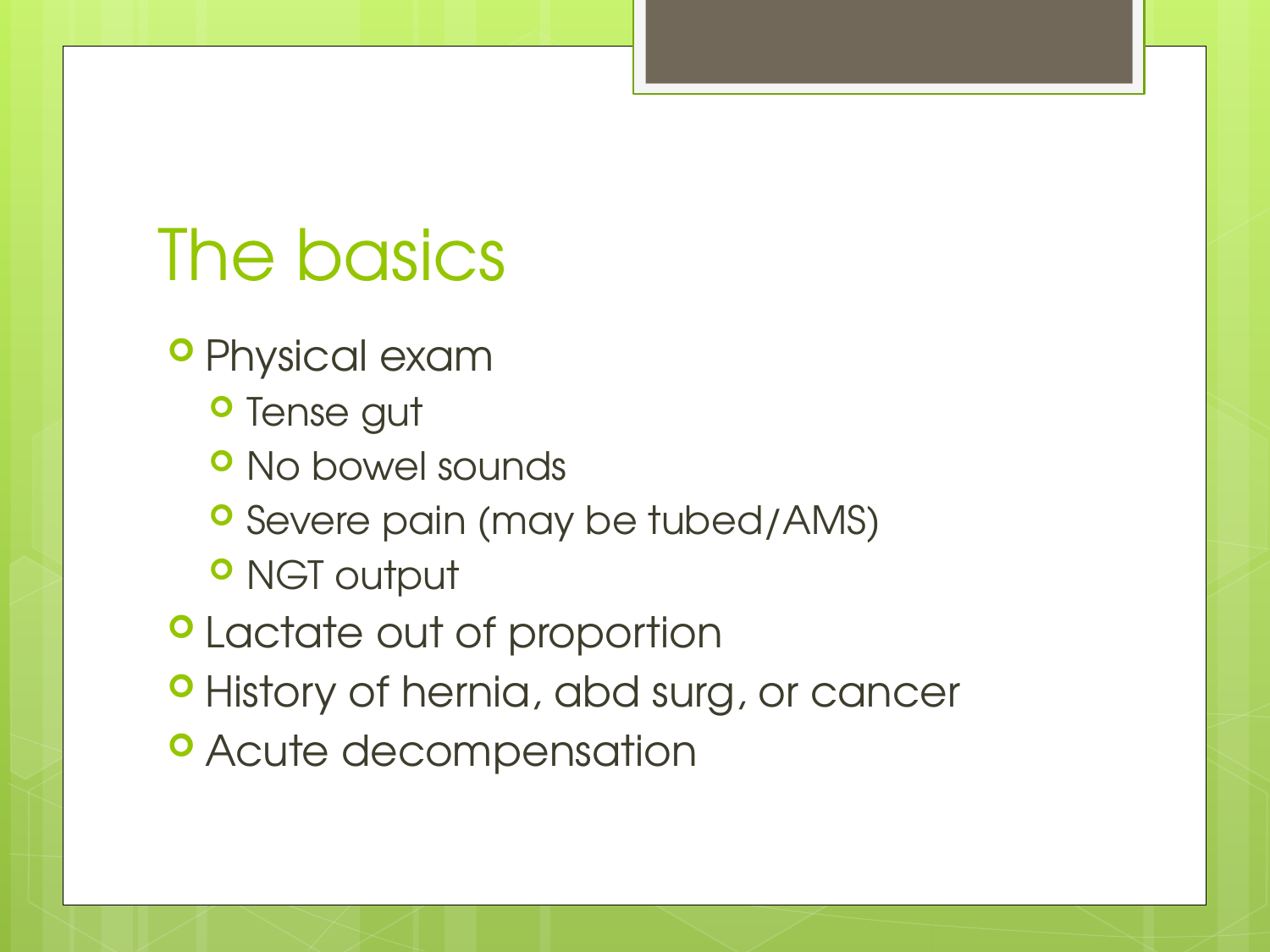

# The basics
Physical exam
Tense gut
No bowel sounds
Severe pain (may be tubed/AMS)
NGT output
Lactate out of proportion
History of hernia, abd surg, or cancer
Acute decompensation